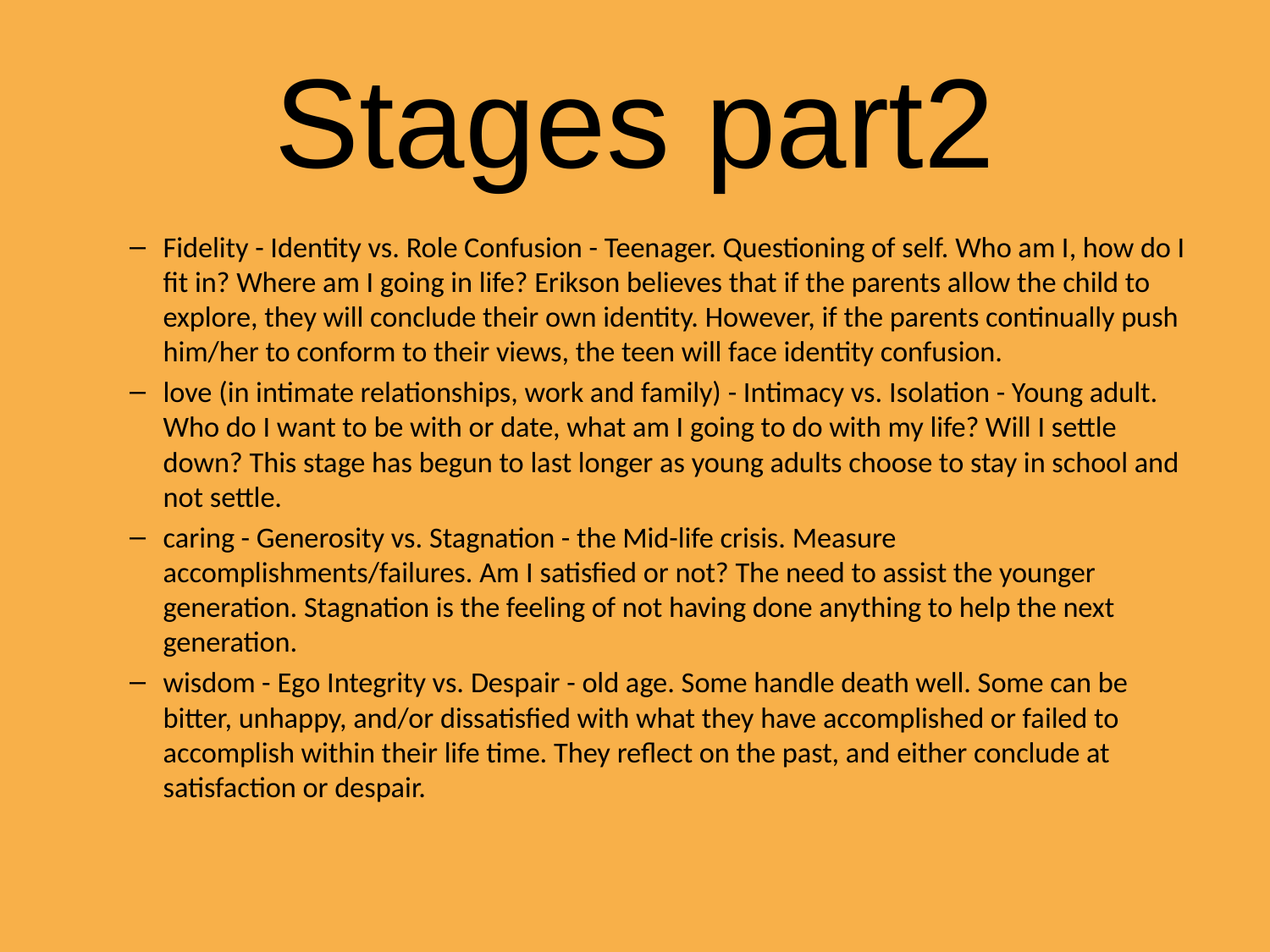

# Stages part2
Fidelity - Identity vs. Role Confusion - Teenager. Questioning of self. Who am I, how do I fit in? Where am I going in life? Erikson believes that if the parents allow the child to explore, they will conclude their own identity. However, if the parents continually push him/her to conform to their views, the teen will face identity confusion.
love (in intimate relationships, work and family) - Intimacy vs. Isolation - Young adult. Who do I want to be with or date, what am I going to do with my life? Will I settle down? This stage has begun to last longer as young adults choose to stay in school and not settle.
caring - Generosity vs. Stagnation - the Mid-life crisis. Measure accomplishments/failures. Am I satisfied or not? The need to assist the younger generation. Stagnation is the feeling of not having done anything to help the next generation.
wisdom - Ego Integrity vs. Despair - old age. Some handle death well. Some can be bitter, unhappy, and/or dissatisfied with what they have accomplished or failed to accomplish within their life time. They reflect on the past, and either conclude at satisfaction or despair.